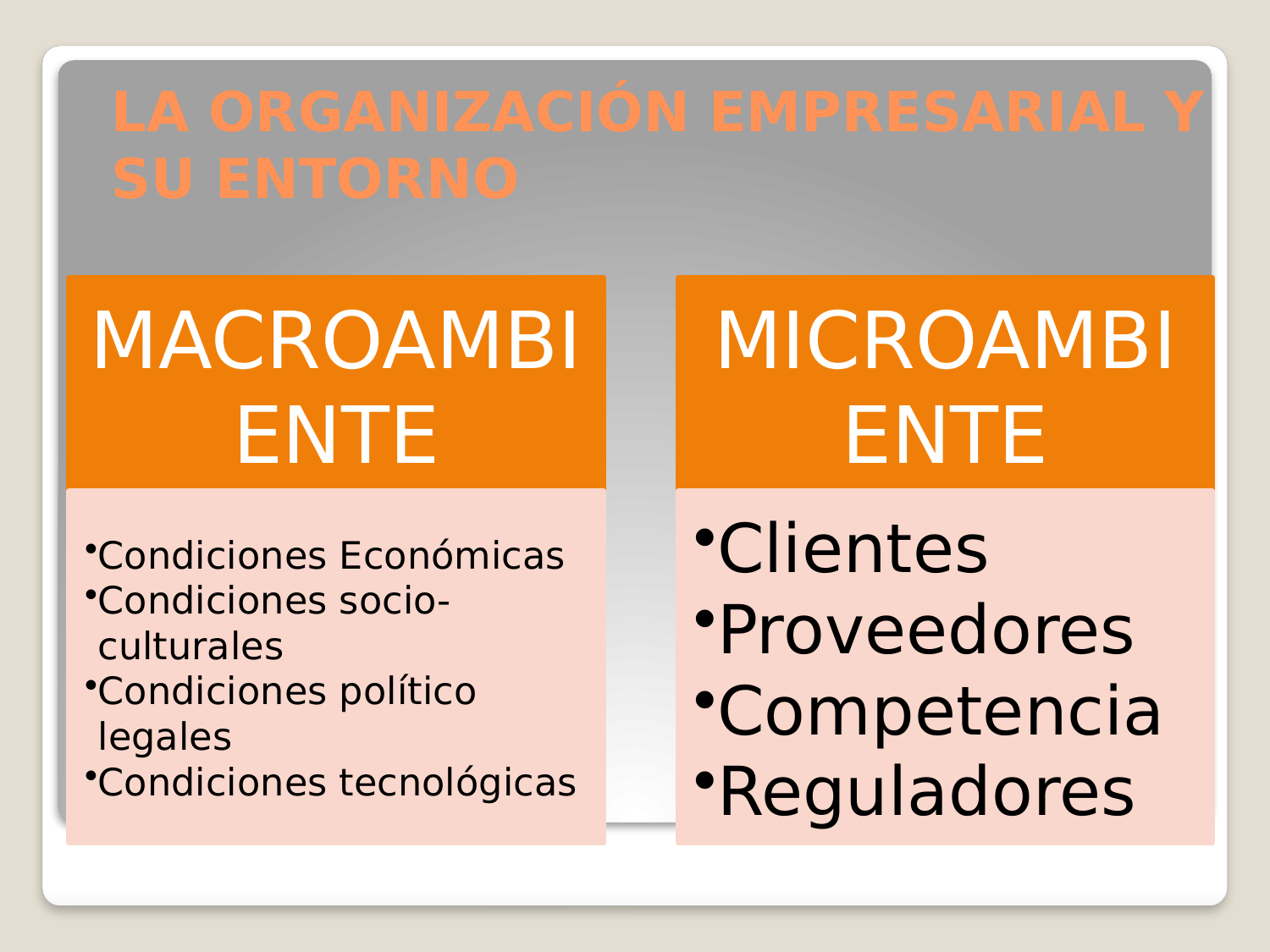

# LA ORGANIZACIÓN EMPRESARIAL Y SU ENTORNO
MACROAMBIENTE
Condiciones Económicas
Condiciones socio-culturales
MICROAMBIENTE
Condiciones político legales
Condiciones tecnológicas
Reguladores
Competencia
Proveedores
Clientes